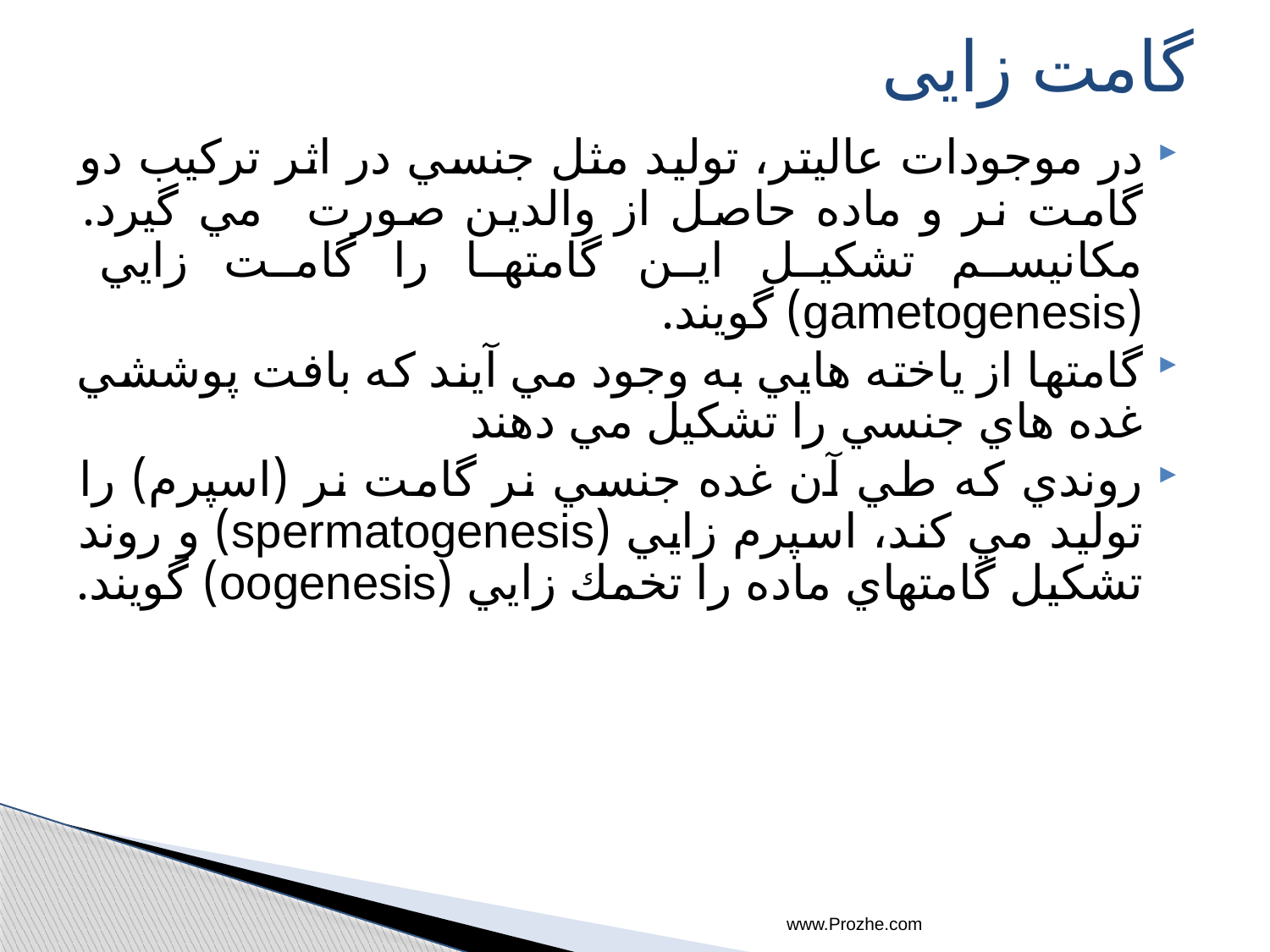

# گامت زایی
در موجودات عاليتر، توليد مثل جنسي در اثر تركيب دو گامت نر و ماده حاصل از والدين صورت   مي گيرد. مكانيسم تشكيل اين گامتها را گامت زايي (gametogenesis) گويند.
گامتها از ياخته هايي به وجود مي آيند كه بافت پوششي غده هاي جنسي را تشكيل مي دهند
روندي كه طي آن غده جنسي نر گامت نر (اسپرم) را توليد مي كند، اسپرم زايي (spermatogenesis) و روند تشكيل گامتهاي ماده را تخمك زايي (oogenesis) گويند.
www.Prozhe.com